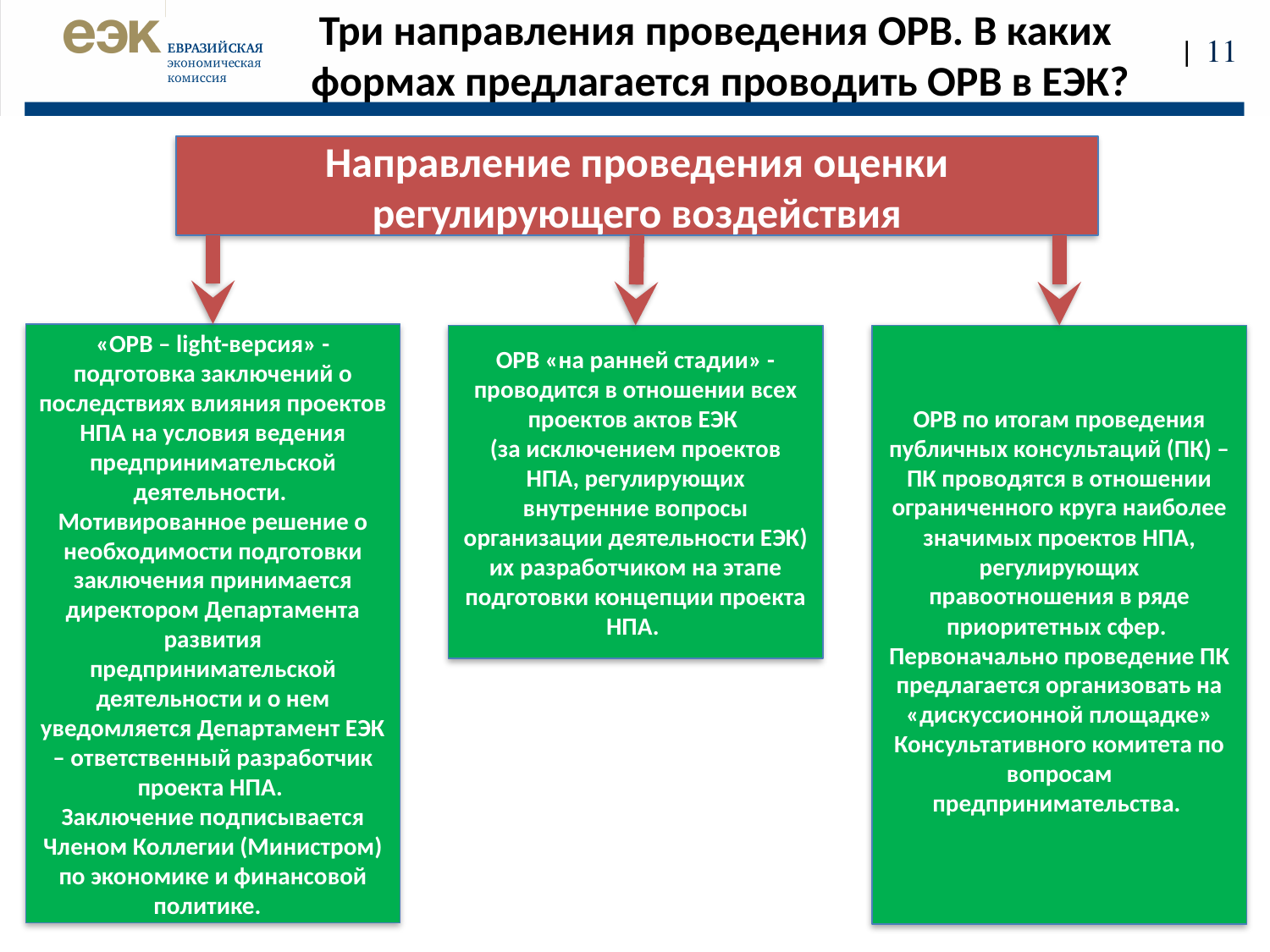

Три направления проведения ОРВ. В каких
формах предлагается проводить ОРВ в ЕЭК?
|  11
Направление проведения оценки регулирующего воздействия
«ОРВ – light-версия» - подготовка заключений о последствиях влияния проектов НПА на условия ведения предпринимательской деятельности.
Мотивированное решение о необходимости подготовки заключения принимается директором Департамента развития предпринимательской деятельности и о нем уведомляется Департамент ЕЭК – ответственный разработчик проекта НПА.
Заключение подписывается Членом Коллегии (Министром) по экономике и финансовой политике.
ОРВ «на ранней стадии» - проводится в отношении всех проектов актов ЕЭК
(за исключением проектов НПА, регулирующих внутренние вопросы организации деятельности ЕЭК)
их разработчиком на этапе подготовки концепции проекта НПА.
ОРВ по итогам проведения публичных консультаций (ПК) – ПК проводятся в отношении ограниченного круга наиболее значимых проектов НПА, регулирующих правоотношения в ряде приоритетных сфер.
Первоначально проведение ПК предлагается организовать на «дискуссионной площадке» Консультативного комитета по вопросам предпринимательства.